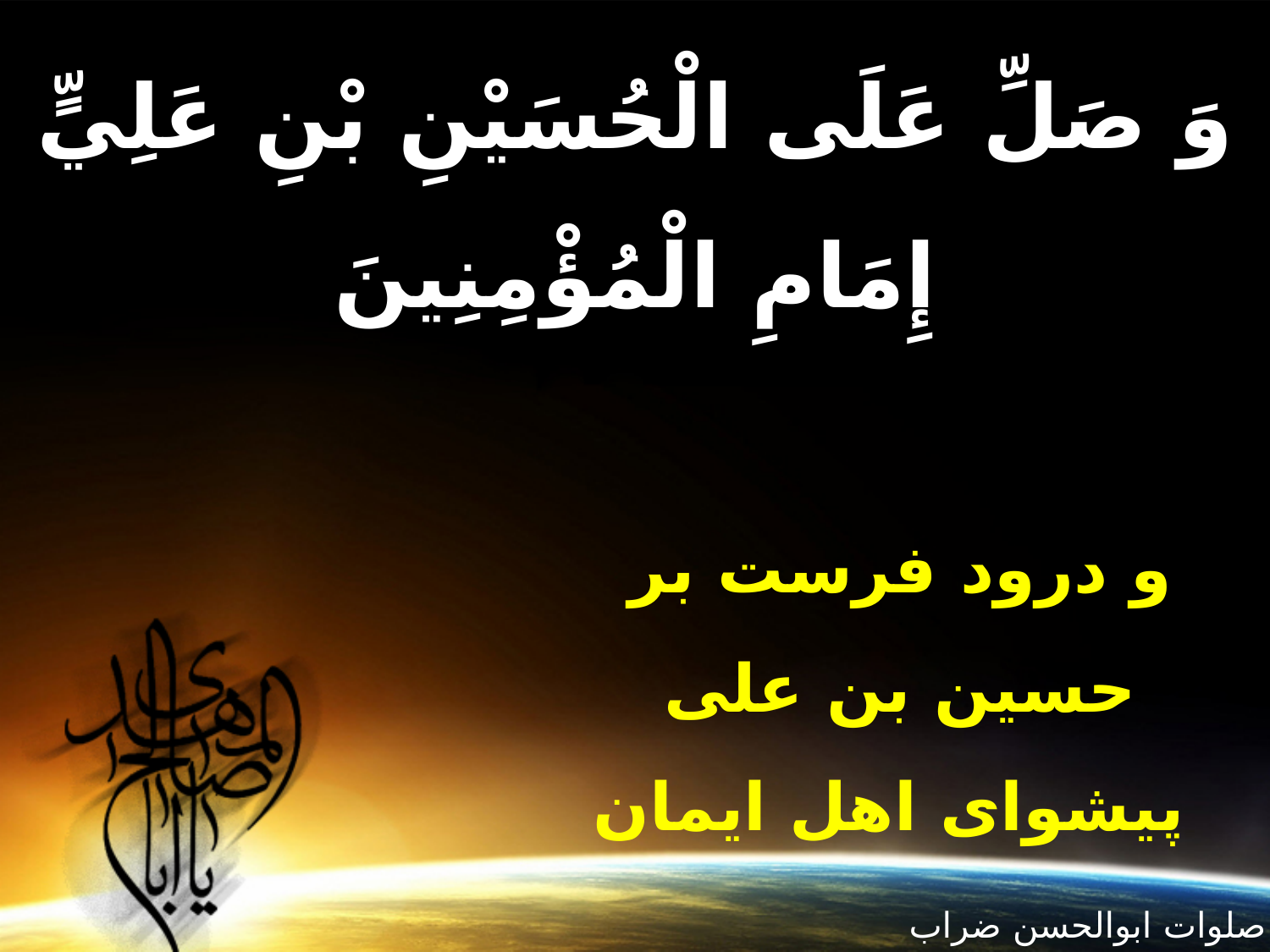

وَ صَلِّ عَلَى الْحُسَيْنِ بْنِ عَلِيٍّ
إِمَامِ الْمُؤْمِنِينَ
و درود فرست بر
حسين بن على
پيشواى اهل ايمان